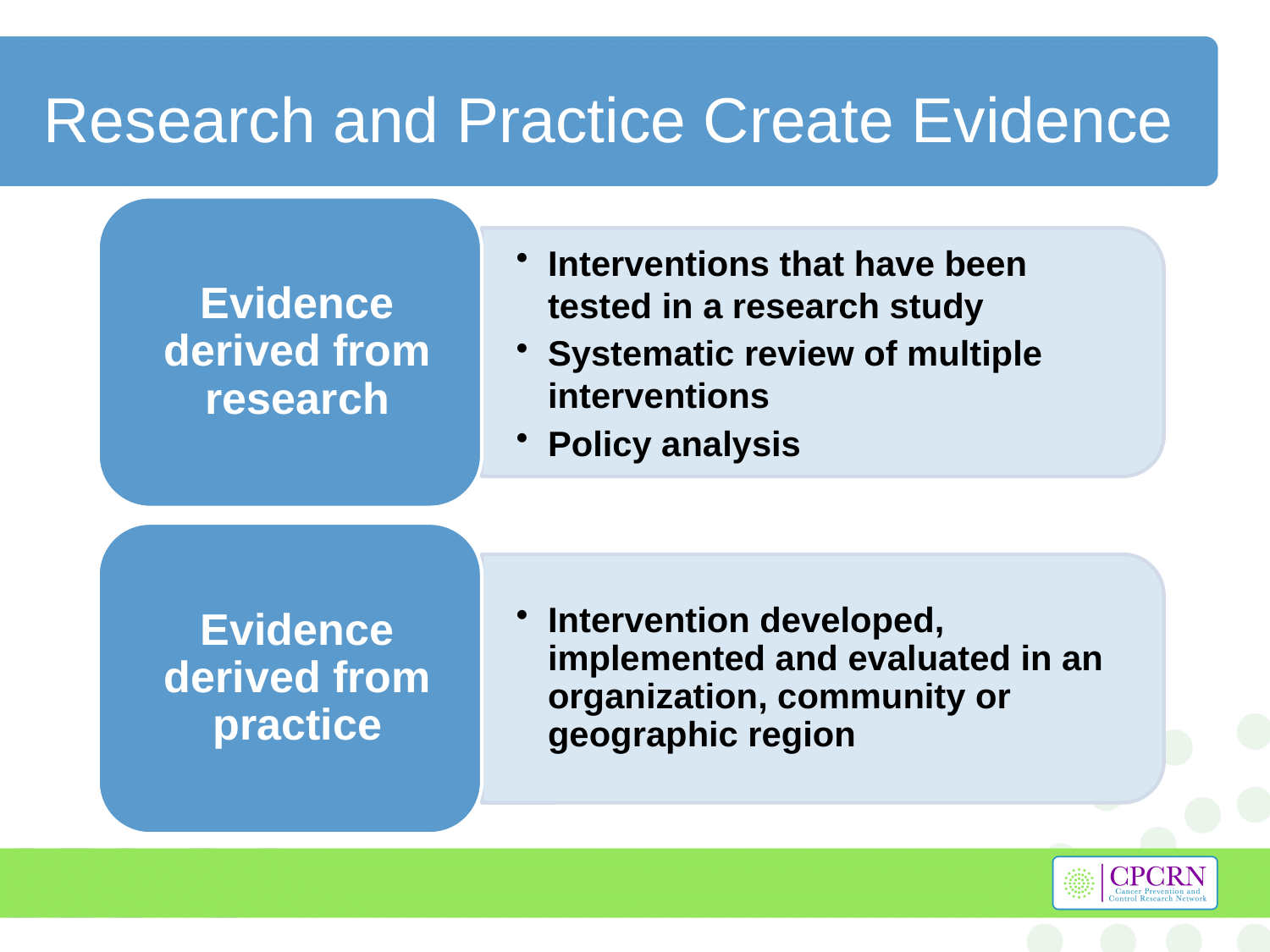

# Research and Practice Create Evidence
Interventions that have been tested in a research study
Systematic review of multiple interventions
Policy analysis
Evidence derived from research
Intervention developed, implemented and evaluated in an organization, community or geographic region
Evidence derived from practice